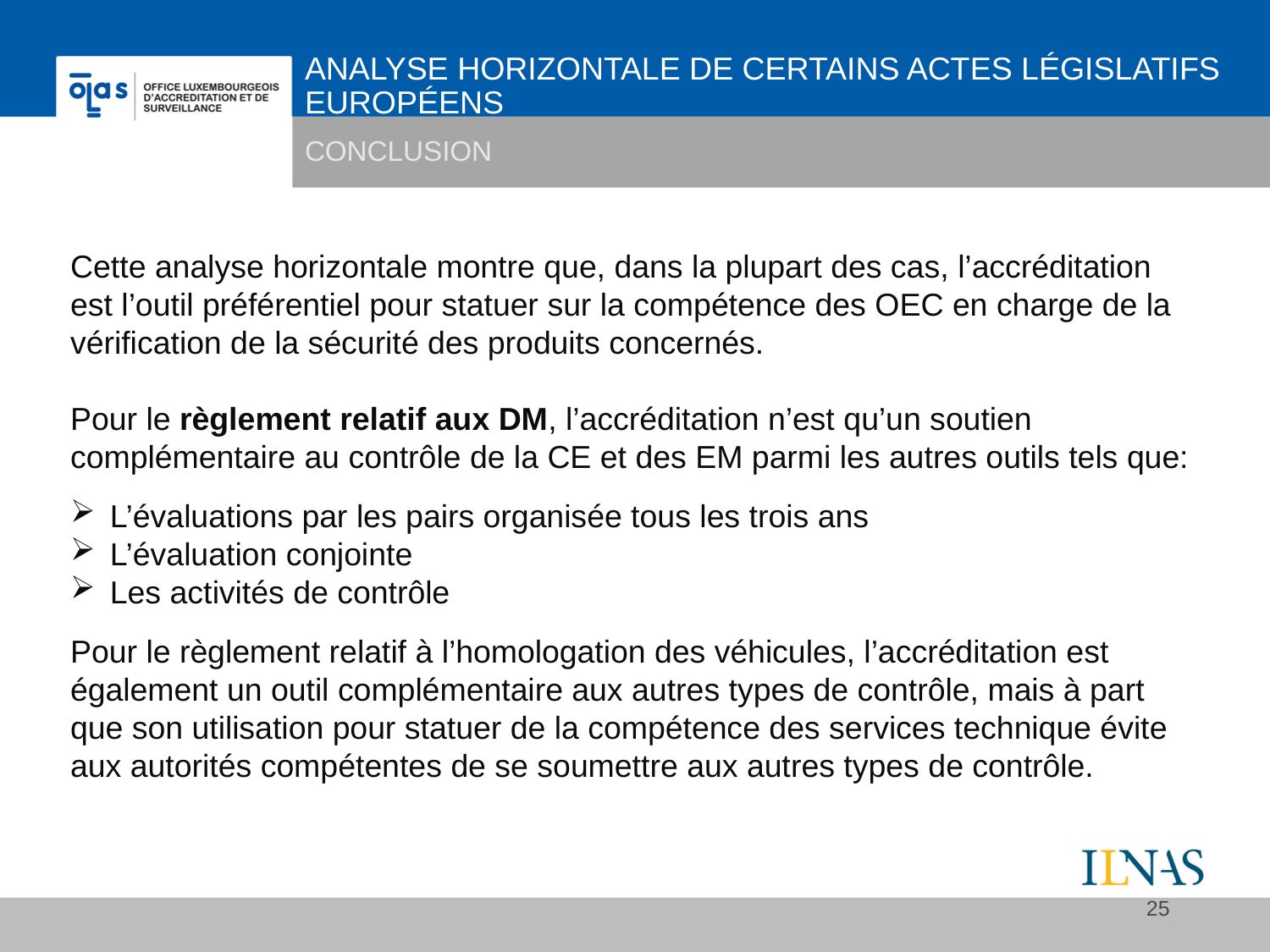

# Analyse horizontale de certains actes législatifs européens
Conclusion
Cette analyse horizontale montre que, dans la plupart des cas, l’accréditation est l’outil préférentiel pour statuer sur la compétence des OEC en charge de la vérification de la sécurité des produits concernés.

Pour le règlement relatif aux DM, l’accréditation n’est qu’un soutien complémentaire au contrôle de la CE et des EM parmi les autres outils tels que:

L’évaluations par les pairs organisée tous les trois ans
L’évaluation conjointe
Les activités de contrôle

Pour le règlement relatif à l’homologation des véhicules, l’accréditation est également un outil complémentaire aux autres types de contrôle, mais à part que son utilisation pour statuer de la compétence des services technique évite aux autorités compétentes de se soumettre aux autres types de contrôle.
25